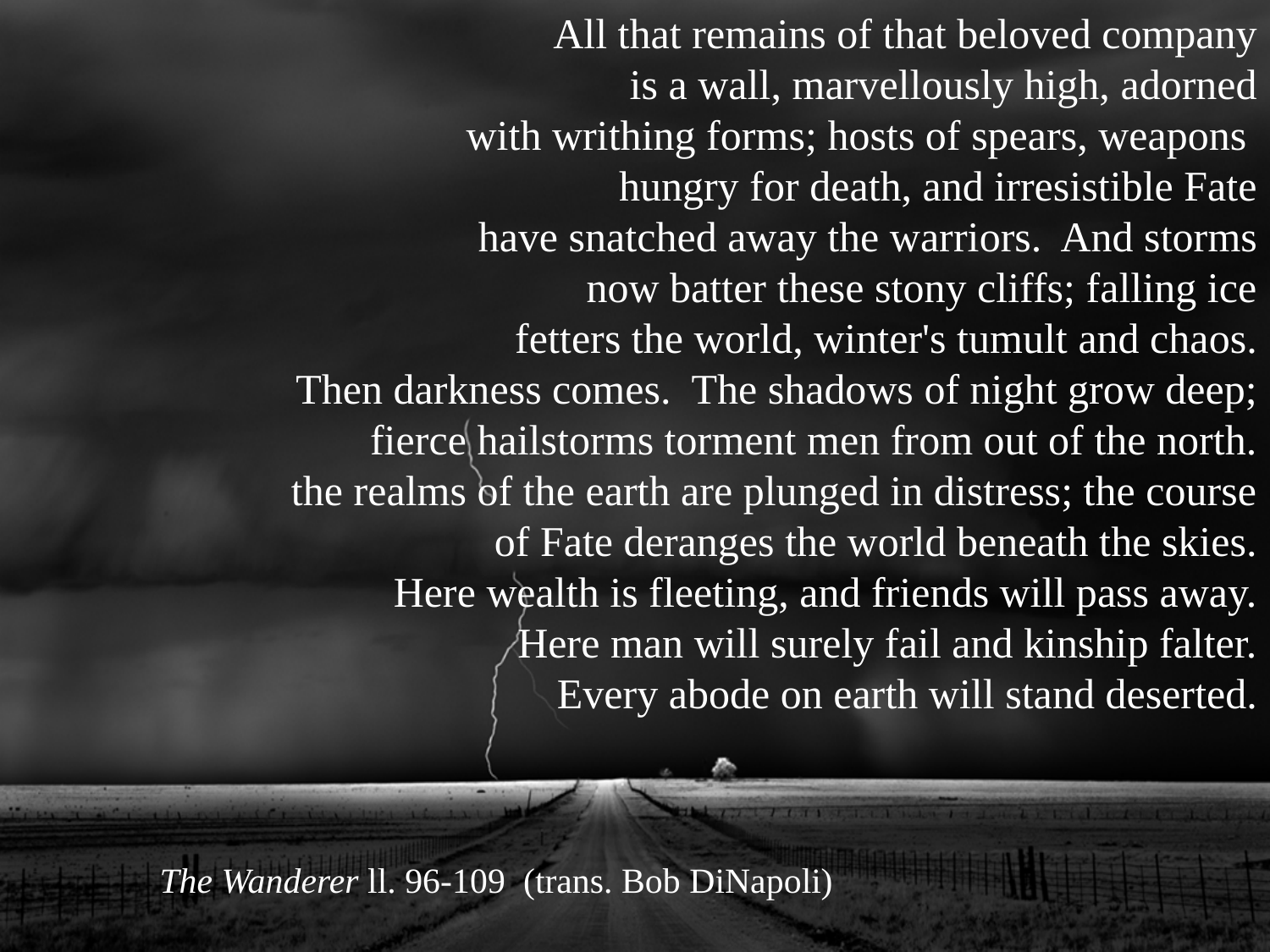

All that remains of that beloved company
is a wall, marvellously high, adorned
with writhing forms; hosts of spears, weapons
hungry for death, and irresistible Fate
have snatched away the warriors.  And storms
now batter these stony cliffs; falling ice
fetters the world, winter's tumult and chaos.
Then darkness comes.  The shadows of night grow deep;
fierce hailstorms torment men from out of the north.
the realms of the earth are plunged in distress; the course
of Fate deranges the world beneath the skies.
Here wealth is fleeting, and friends will pass away.
Here man will surely fail and kinship falter.
Every abode on earth will stand deserted.
The Wanderer ll. 96-109  (trans. Bob DiNapoli)